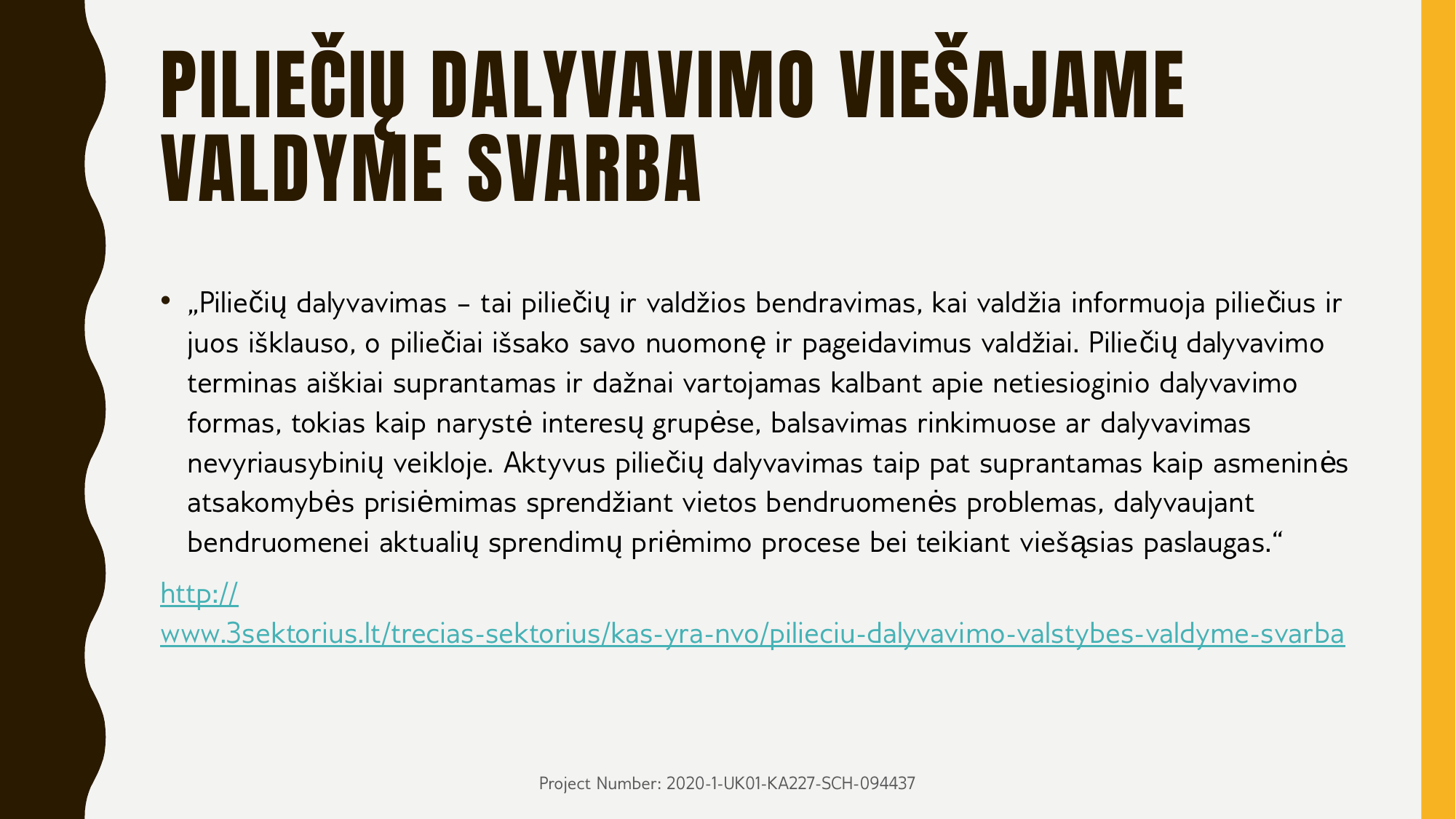

# Piliečių dalyvavimo viešajame valdyme svarba
„Piliečių dalyvavimas – tai piliečių ir valdžios bendravimas, kai valdžia informuoja piliečius ir juos išklauso, o piliečiai išsako savo nuomonę ir pageidavimus valdžiai. Piliečių dalyvavimo terminas aiškiai suprantamas ir dažnai vartojamas kalbant apie netiesioginio dalyvavimo formas, tokias kaip narystė interesų grupėse, balsavimas rinkimuose ar dalyvavimas nevyriausybinių veikloje. Aktyvus piliečių dalyvavimas taip pat suprantamas kaip asmeninės atsakomybės prisiėmimas sprendžiant vietos bendruomenės problemas, dalyvaujant bendruomenei aktualių sprendimų priėmimo procese bei teikiant viešąsias paslaugas.“
http://www.3sektorius.lt/trecias-sektorius/kas-yra-nvo/pilieciu-dalyvavimo-valstybes-valdyme-svarba

Project Number: 2020-1-UK01-KA227-SCH-094437